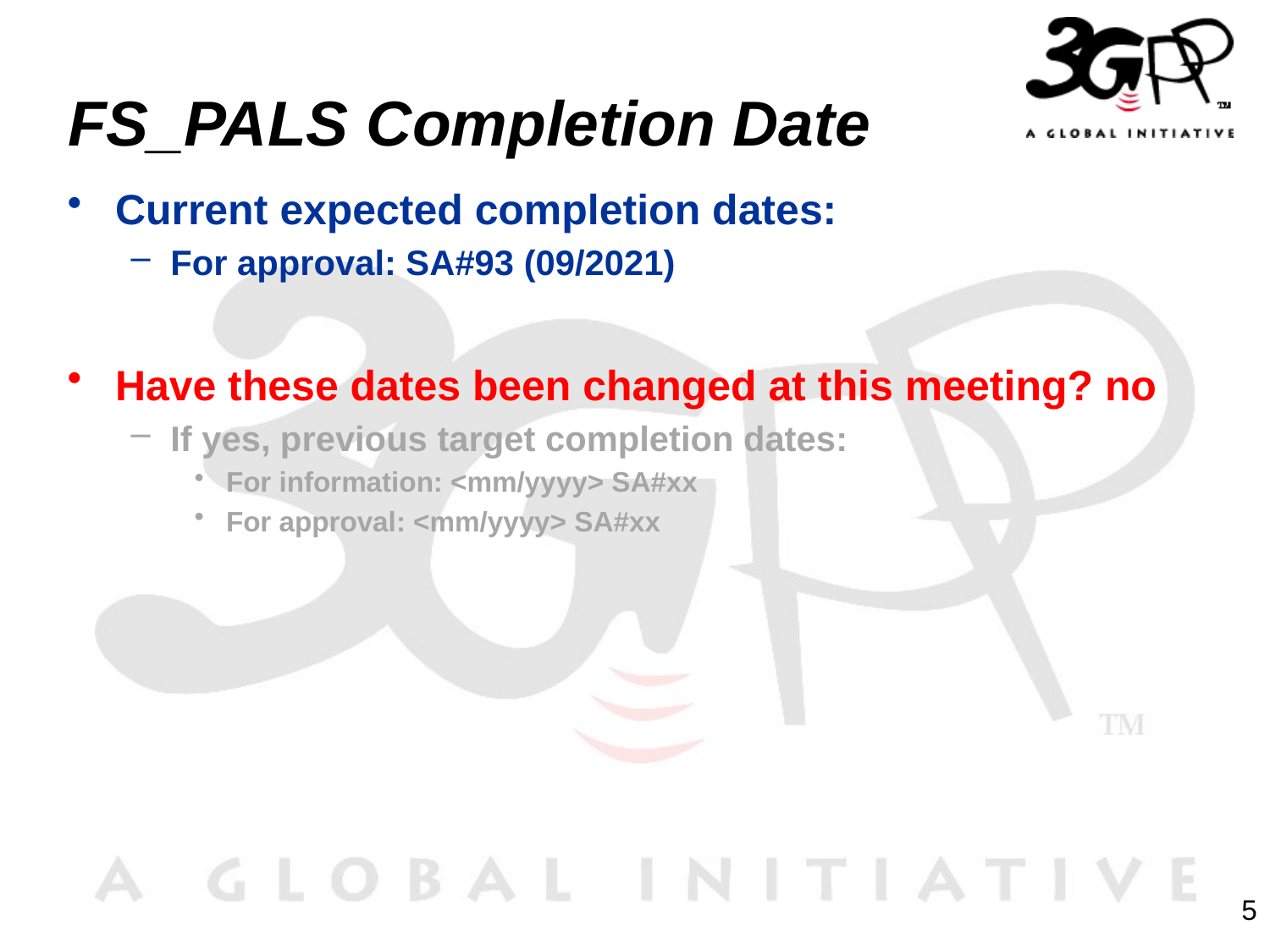

# FS_PALS Completion Date
Current expected completion dates:
For approval: SA#93 (09/2021)

Have these dates been changed at this meeting? no
If yes, previous target completion dates:
For information: <mm/yyyy> SA#xx
For approval: <mm/yyyy> SA#xx

5